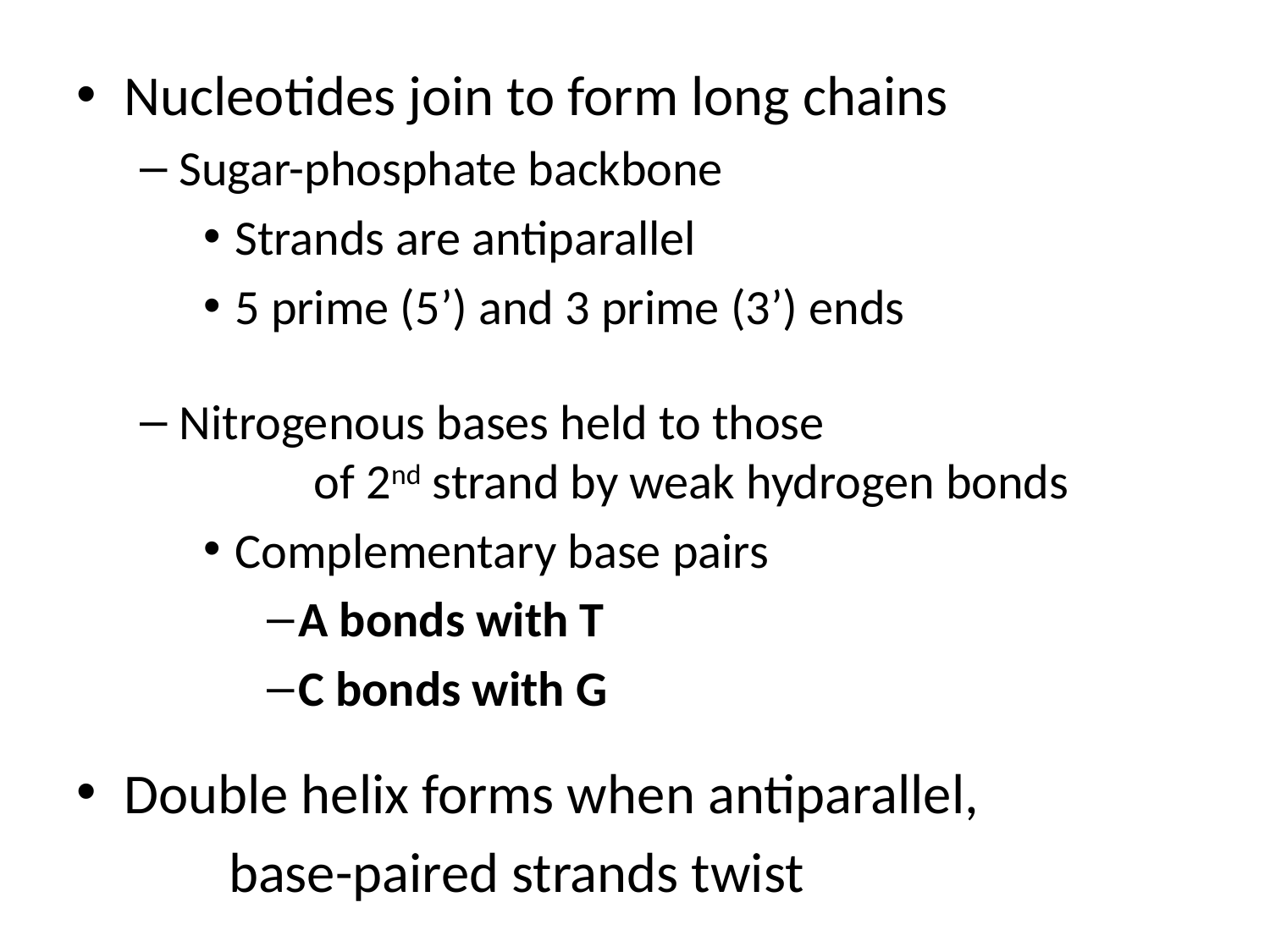

Nucleotides join to form long chains
Sugar-phosphate backbone
Strands are antiparallel
5 prime (5’) and 3 prime (3’) ends

Nitrogenous bases held to those                                             of 2nd strand by weak hydrogen bonds
Complementary base pairs
A bonds with T
C bonds with G

Double helix forms when antiparallel,
            base-paired strands twist